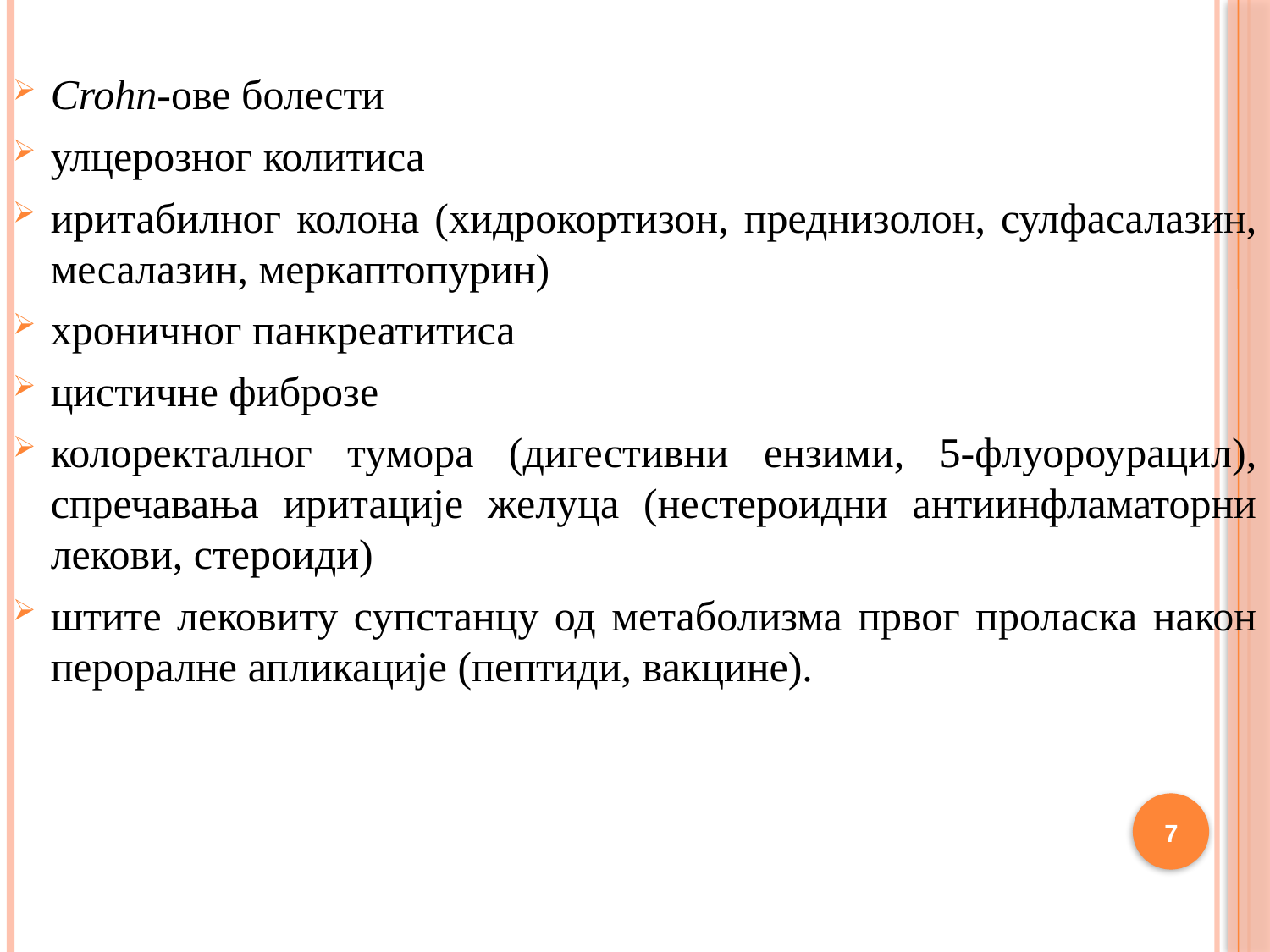

Crohn-ове болести
улцерозног колитиса
иритабилног колона (хидрокортизон, преднизолон, сулфасалазин, месалазин, меркаптопурин)
хроничног панкреатитиса
цистичне фиброзе
колоректалног тумора (дигестивни ензими, 5-флуороурацил), спречавања иритације желуца (нестероидни антиинфламаторни лекови, стероиди)
штите лековиту супстанцу од метаболизма првог проласка након пероралне апликације (пептиди, вакцине).

7